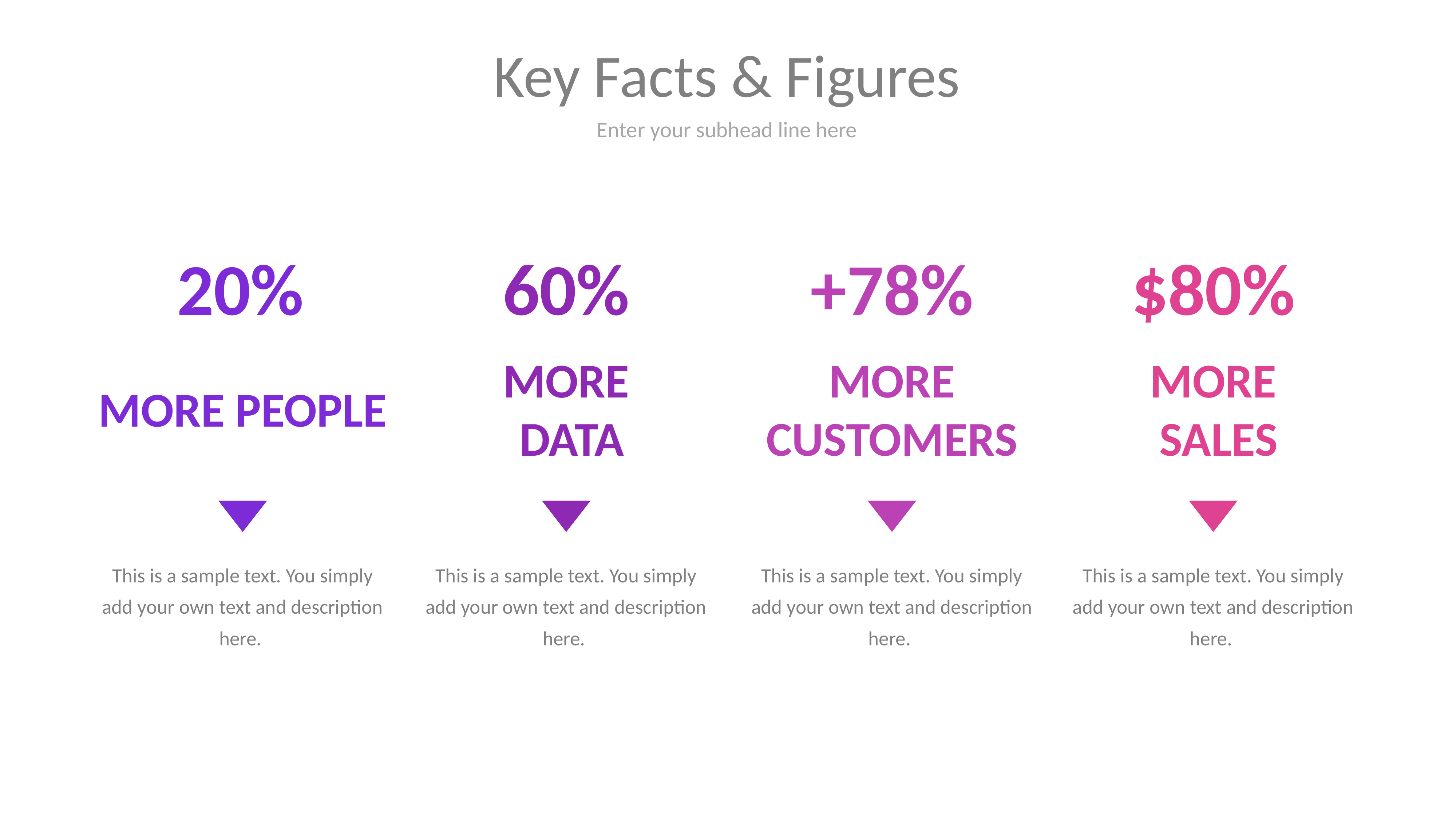

# Key Facts & Figures
Enter your subhead line here
20%
60%
+78%
$80%
MORE
 DATA
MORE CUSTOMERS
MORE
 SALES
MORE PEOPLE

This is a sample text. You simply add your own text and description here.
This is a sample text. You simply add your own text and description here.
This is a sample text. You simply add your own text and description here.
This is a sample text. You simply add your own text and description here.